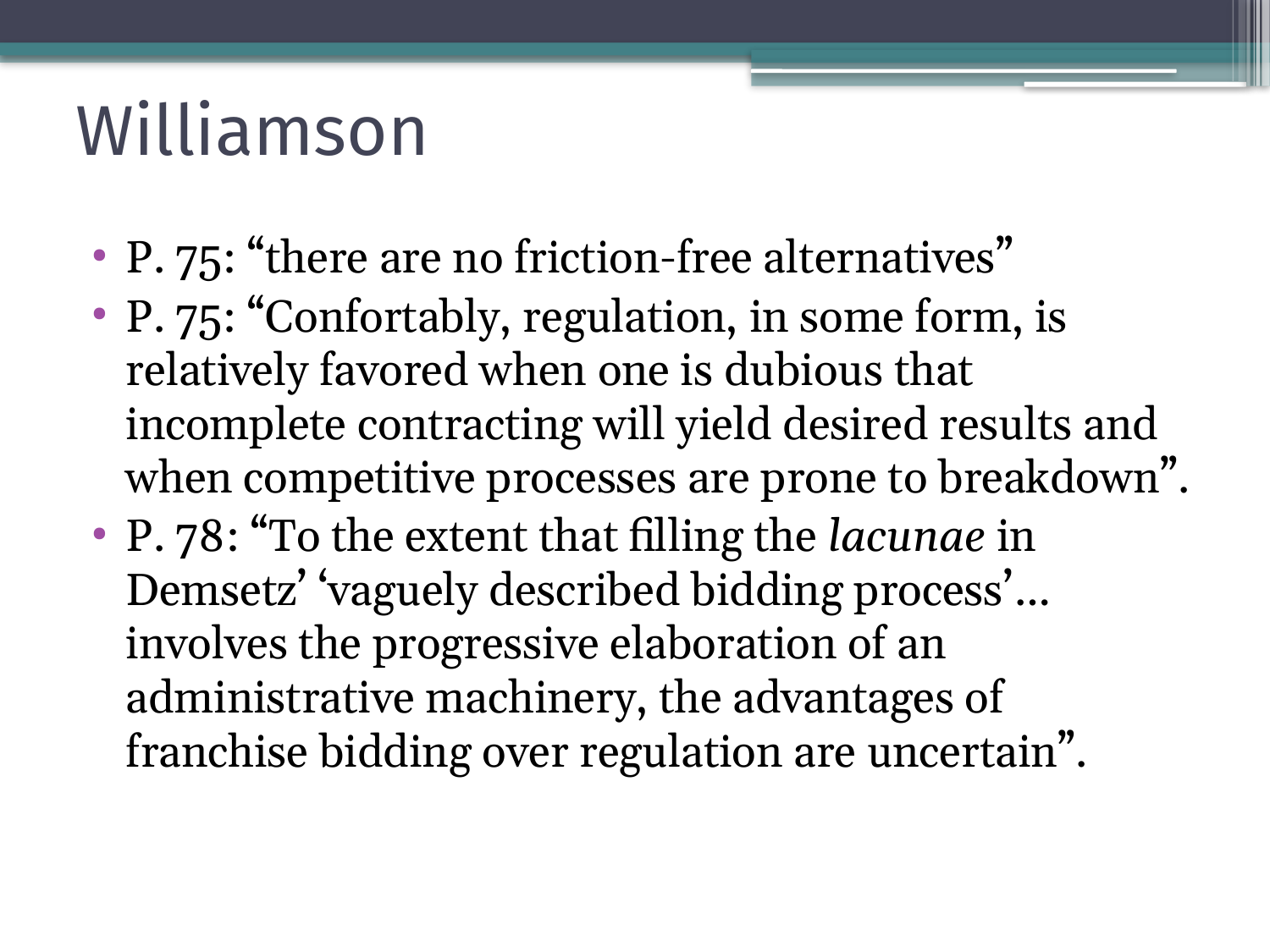

# Williamson
P. 75: “there are no friction-free alternatives”
P. 75: “Confortably, regulation, in some form, is relatively favored when one is dubious that incomplete contracting will yield desired results and when competitive processes are prone to breakdown”.
P. 78: “To the extent that filling the lacunae in Demsetz’ ‘vaguely described bidding process’… involves the progressive elaboration of an administrative machinery, the advantages of franchise bidding over regulation are uncertain”.